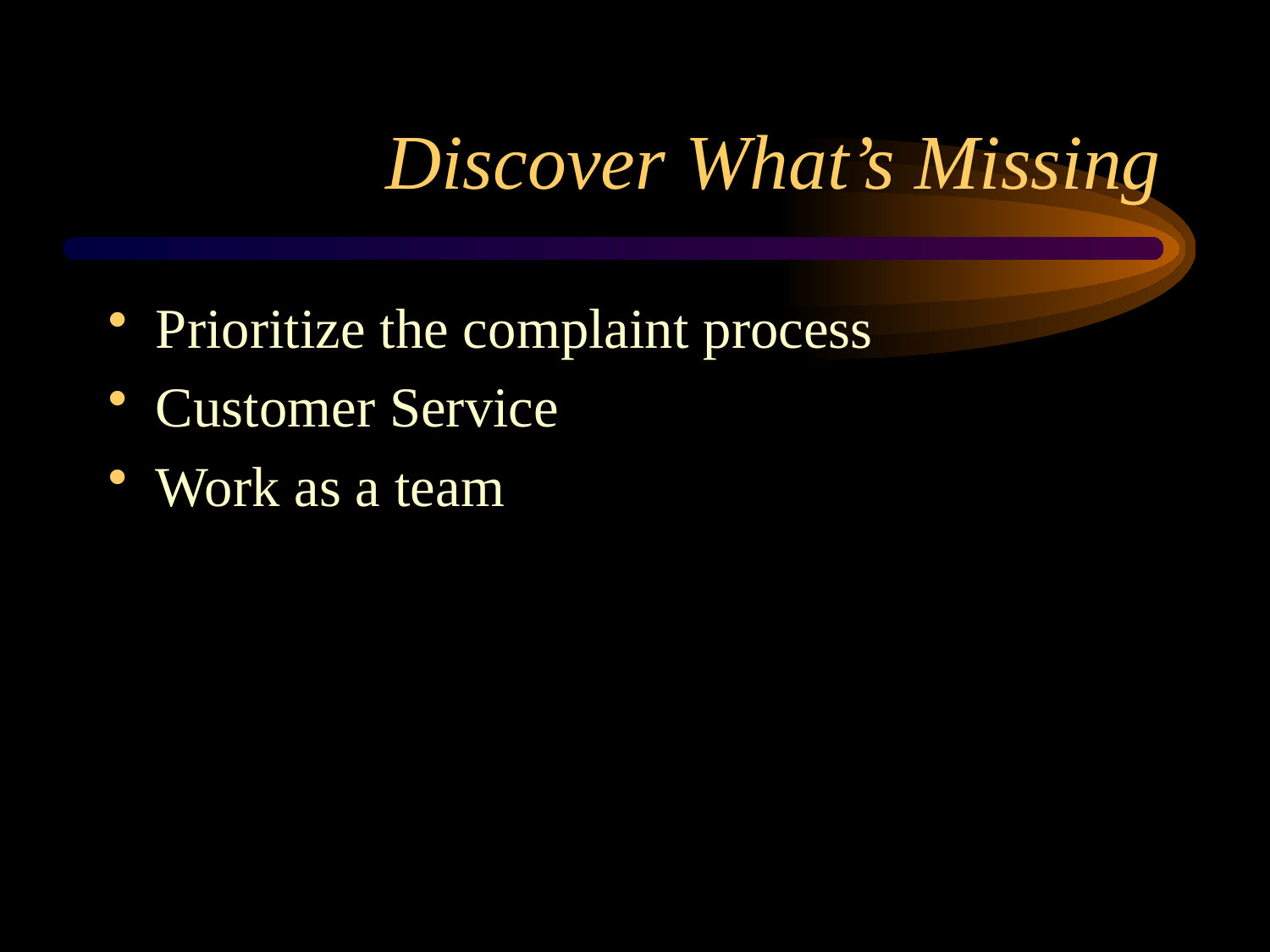

# Discover What’s Missing
Prioritize the complaint process
Customer Service
Work as a team